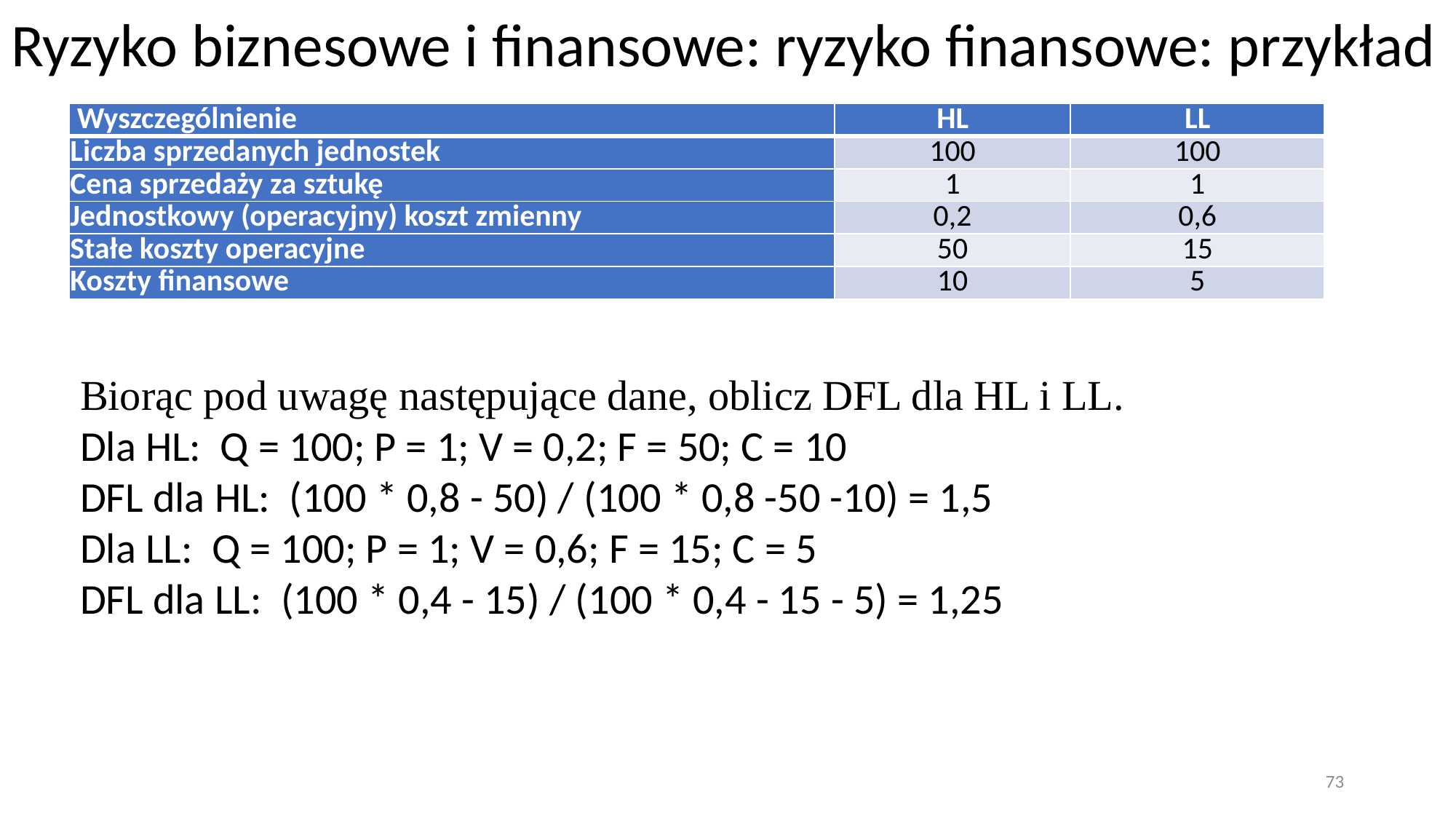

# Ryzyko biznesowe i finansowe: ryzyko finansowe: przykład
| Wyszczególnienie | HL | LL |
| --- | --- | --- |
| Liczba sprzedanych jednostek | 100 | 100 |
| Cena sprzedaży za sztukę | 1 | 1 |
| Jednostkowy (operacyjny) koszt zmienny | 0,2 | 0,6 |
| Stałe koszty operacyjne | 50 | 15 |
| Koszty finansowe | 10 | 5 |
Biorąc pod uwagę następujące dane, oblicz DFL dla HL i LL.
Dla HL:  Q = 100; P = 1; V = 0,2; F = 50; C = 10
DFL dla HL:  (100 * 0,8 - 50) / (100 * 0,8 -50 -10) = 1,5
Dla LL:  Q = 100; P = 1; V = 0,6; F = 15; C = 5
DFL dla LL:  (100 * 0,4 - 15) / (100 * 0,4 - 15 - 5) = 1,25

73